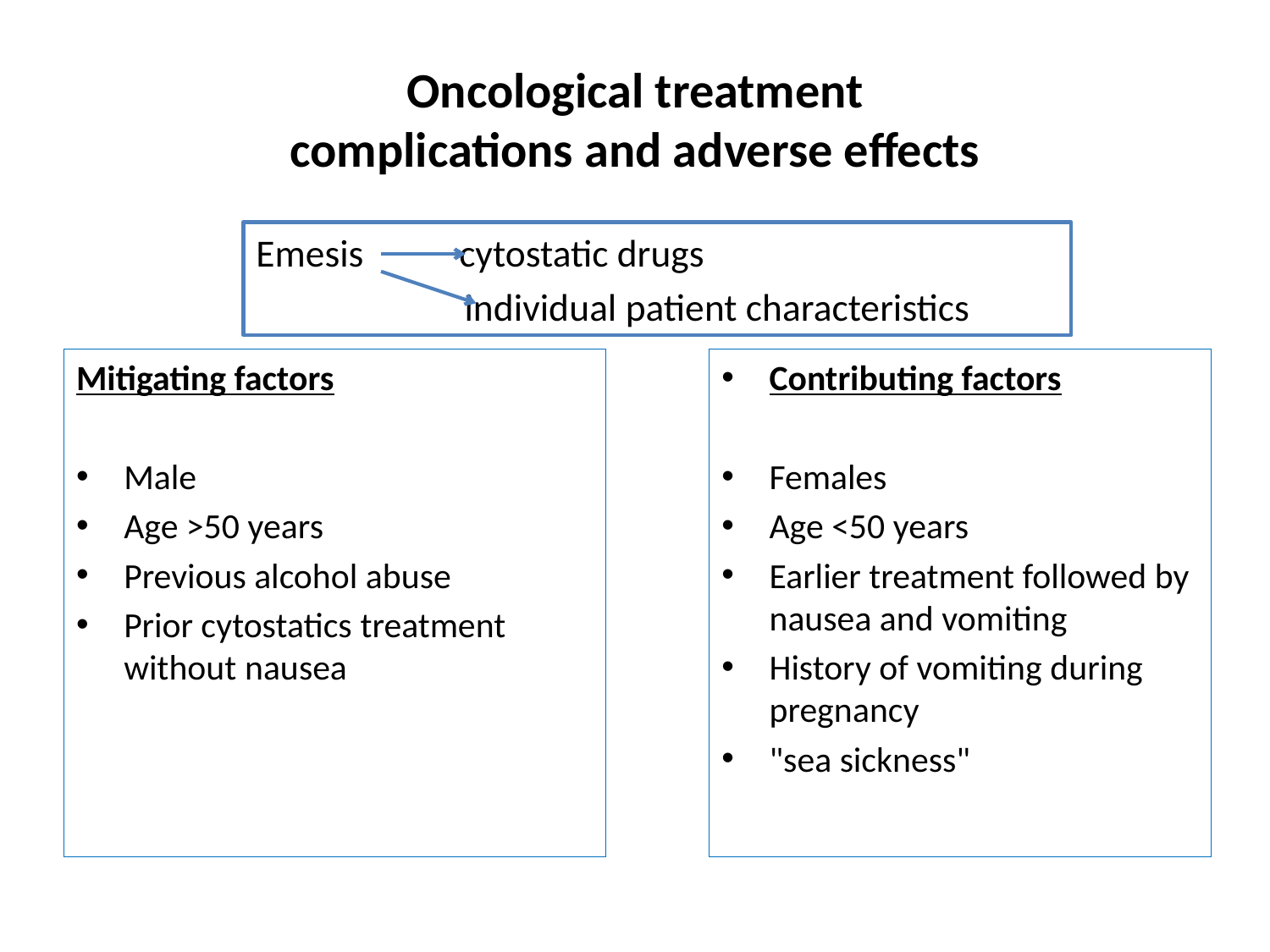

# Oncological treatment complications and adverse effects
Emesis           cytostatic drugs
                        individual patient characteristics
Mitigating factors

Male
Age >50 years
Previous alcohol abuse
Prior cytostatics treatment without nausea
Contributing factors

Females
Age <50 years
Earlier treatment followed by nausea and vomiting
History of vomiting during pregnancy
"sea sickness"